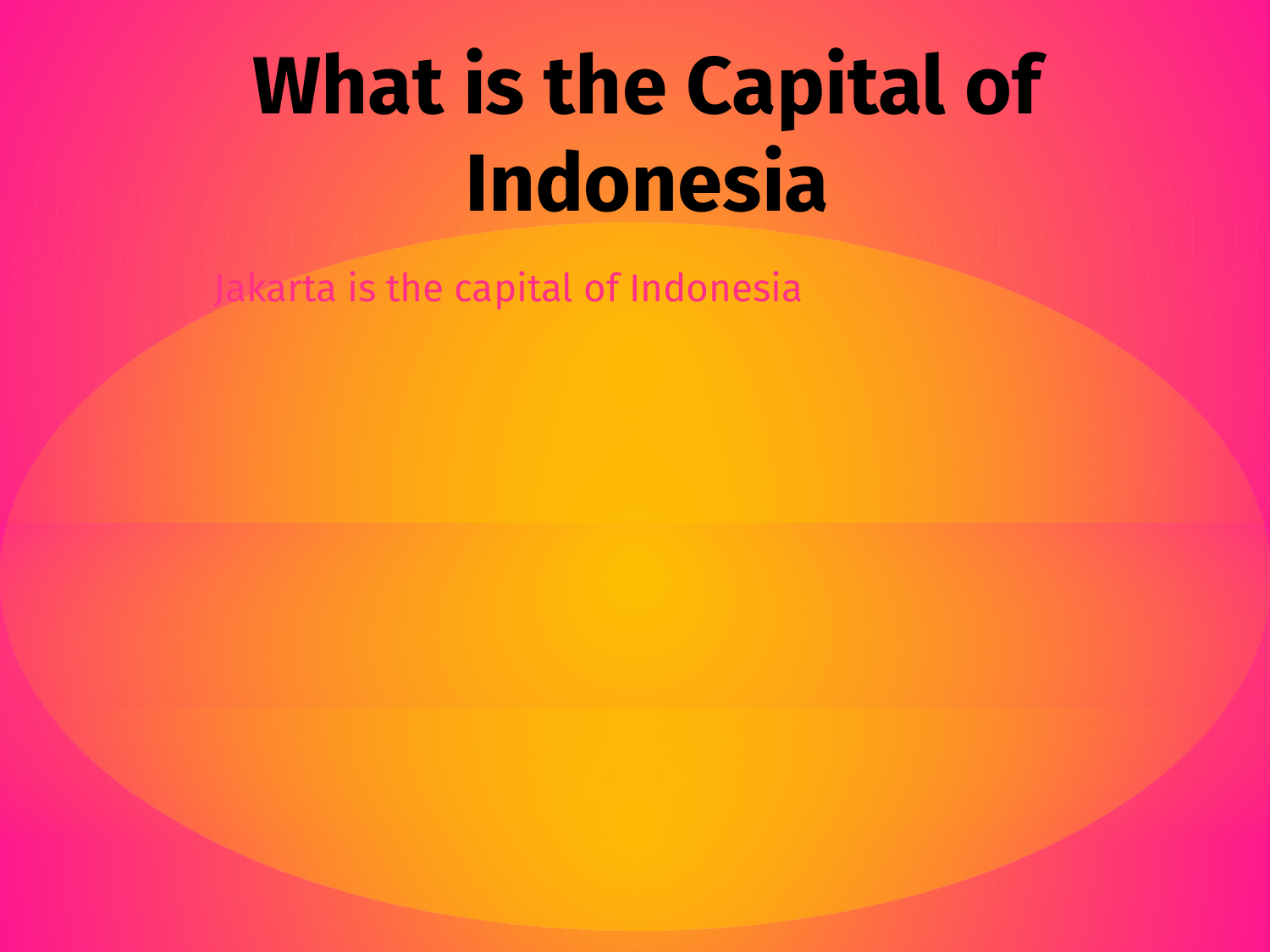

# What is the Capital of Indonesia
Jakarta is the capital of Indonesia